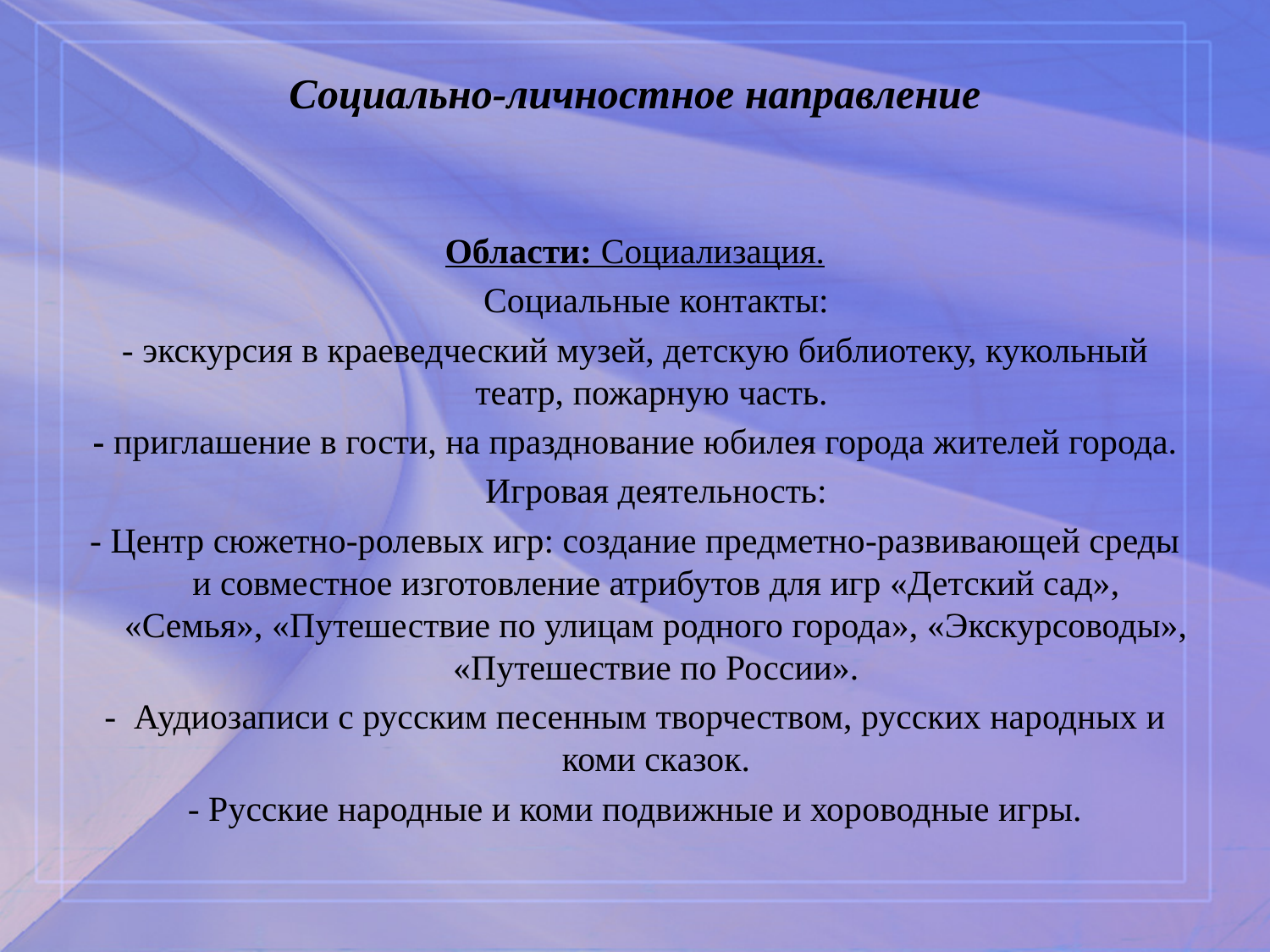

# Социально-личностное направление
Области: Социализация.
	Социальные контакты:
- экскурсия в краеведческий музей, детскую библиотеку, кукольный театр, пожарную часть.
- приглашение в гости, на празднование юбилея города жителей города.
	Игровая деятельность:
- Центр сюжетно-ролевых игр: создание предметно-развивающей среды и совместное изготовление атрибутов для игр «Детский сад», «Семья», «Путешествие по улицам родного города», «Экскурсоводы», «Путешествие по России».
-  Аудиозаписи с русским песенным творчеством, русских народных и коми сказок.
- Русские народные и коми подвижные и хороводные игры.